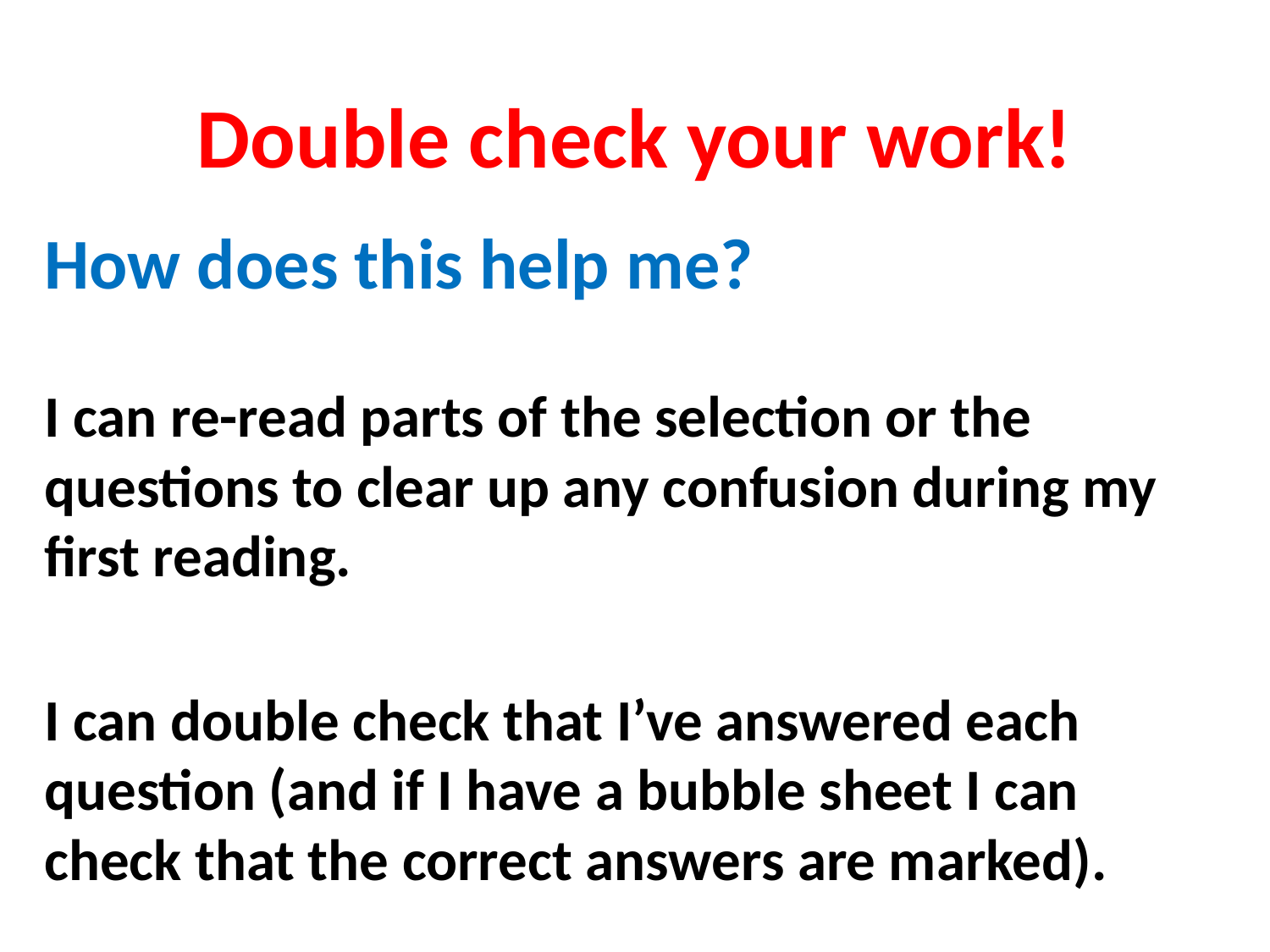

# Double check your work!
How does this help me?

I can re-read parts of the selection or the questions to clear up any confusion during my first reading.

I can double check that I’ve answered each question (and if I have a bubble sheet I can check that the correct answers are marked).